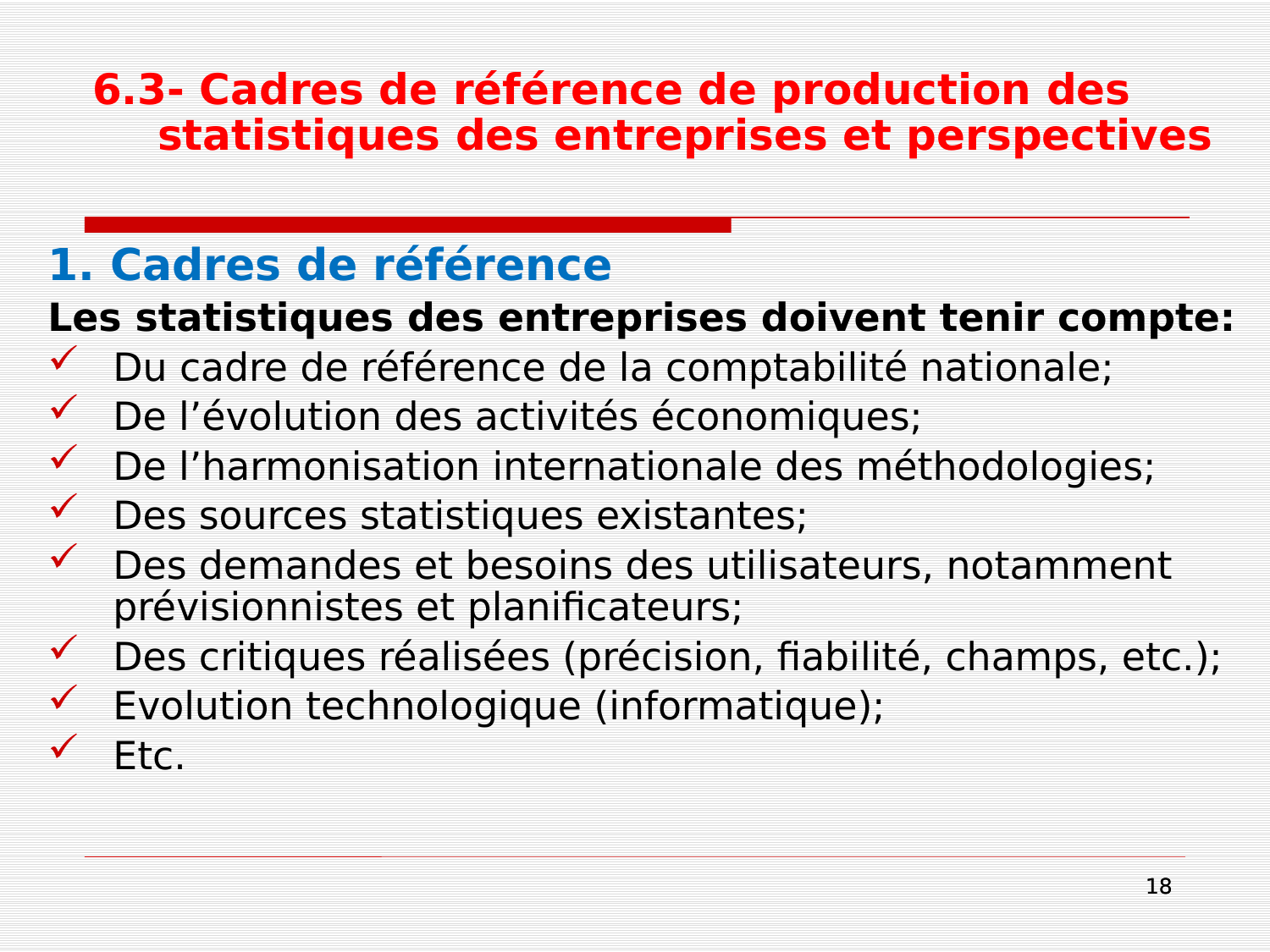

# 6.3- Cadres de référence de production des statistiques des entreprises et perspectives
1. Cadres de référence
Les statistiques des entreprises doivent tenir compte:
Du cadre de référence de la comptabilité nationale;
De l’évolution des activités économiques;
De l’harmonisation internationale des méthodologies;
Des sources statistiques existantes;
Des demandes et besoins des utilisateurs, notamment prévisionnistes et planificateurs;
Des critiques réalisées (précision, fiabilité, champs, etc.);
Evolution technologique (informatique);
Etc.

18
18